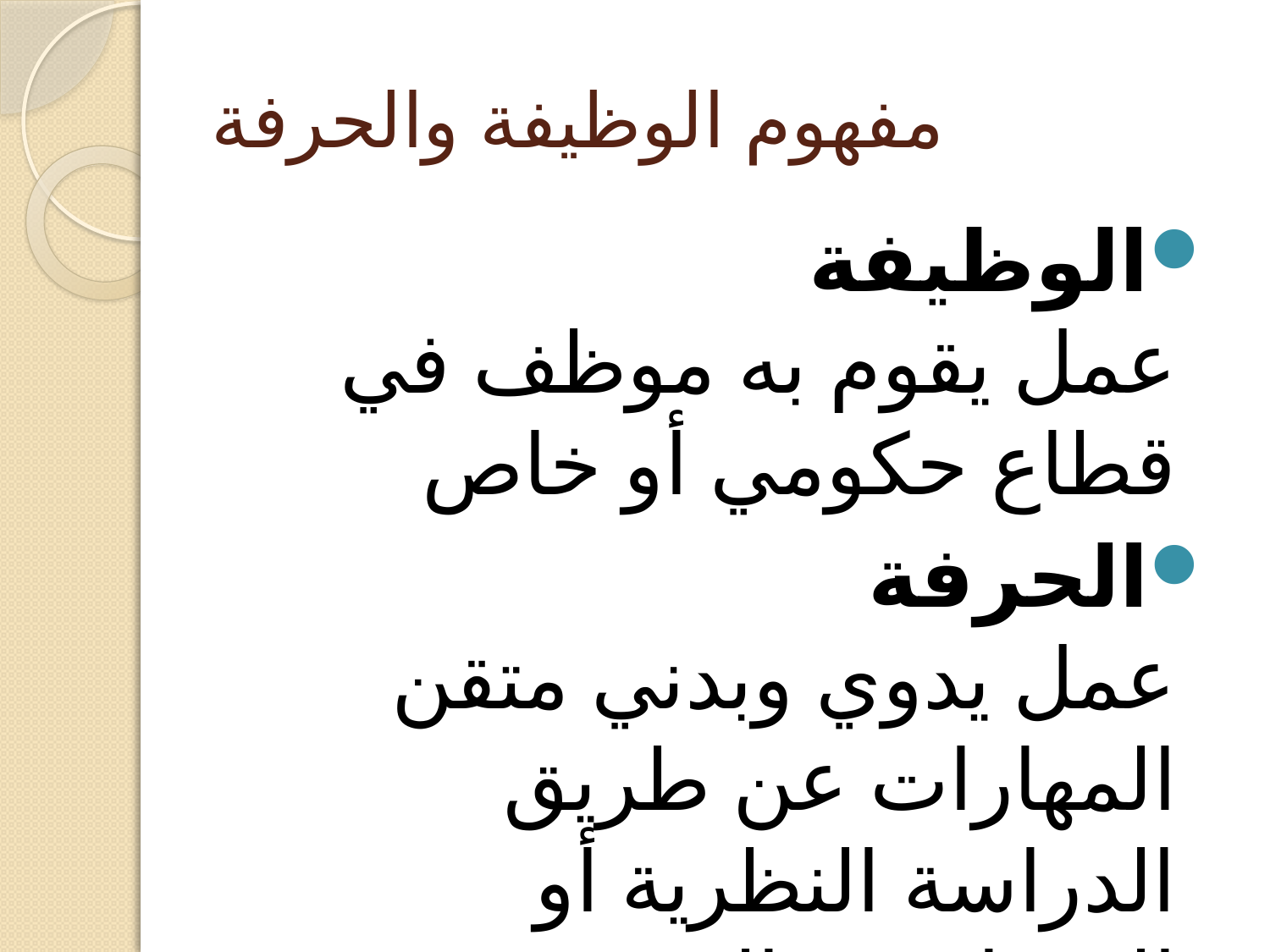

# مفهوم الوظيفة والحرفة
الوظيفة
	عمل يقوم به موظف في قطاع حكومي أو خاص
الحرفة
	عمل يدوي وبدني متقن المهارات عن طريق الدراسة النظرية أو المشاهدة والتجربة